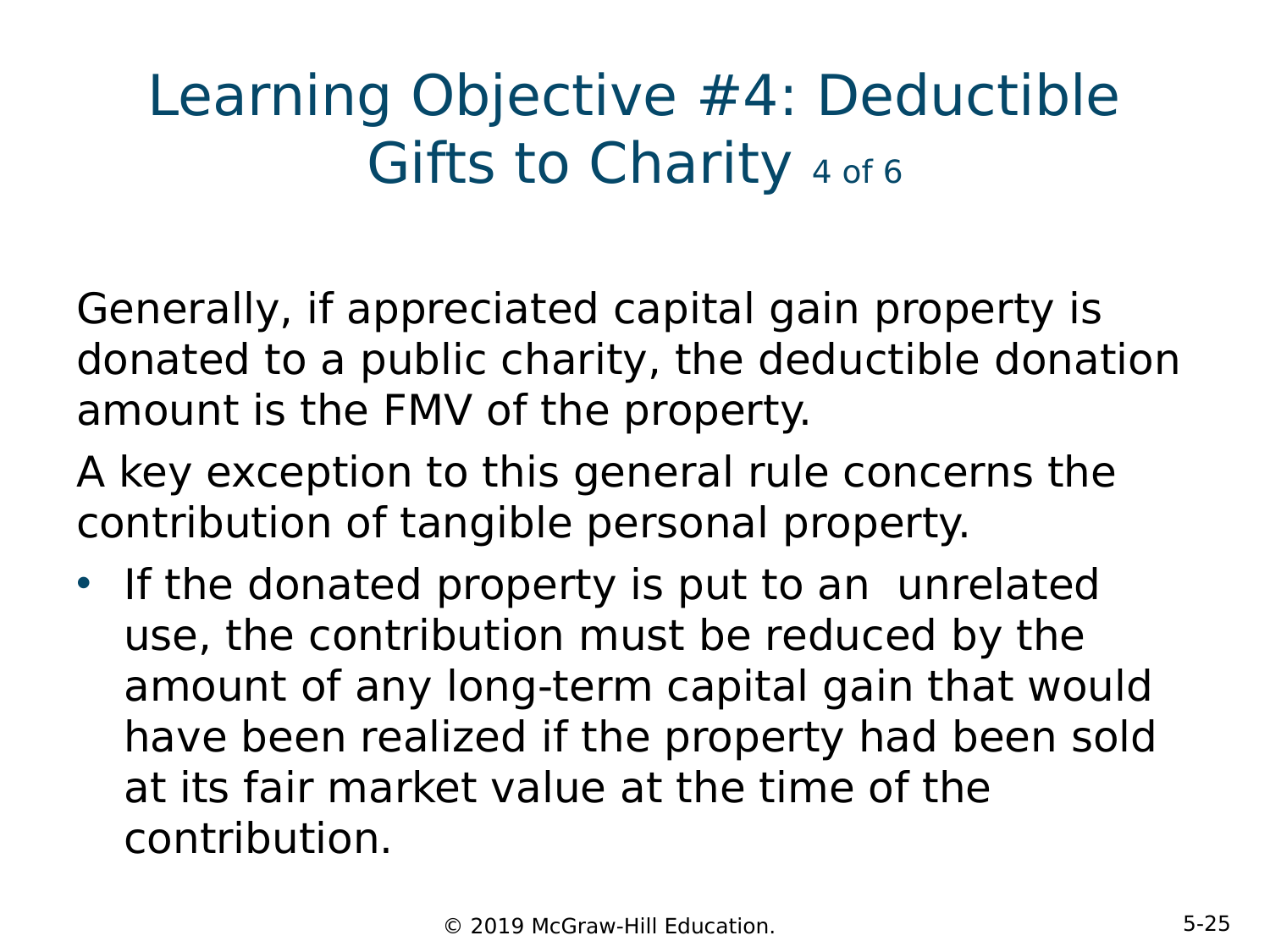

# Learning Objective #4: Deductible Gifts to Charity 4 of 6
Generally, if appreciated capital gain property is donated to a public charity, the deductible donation amount is the FMV of the property.
A key exception to this general rule concerns the contribution of tangible personal property.
If the donated property is put to an  unrelated use, the contribution must be reduced by the amount of any long-term capital gain that would have been realized if the property had been sold at its fair market value at the time of the contribution.